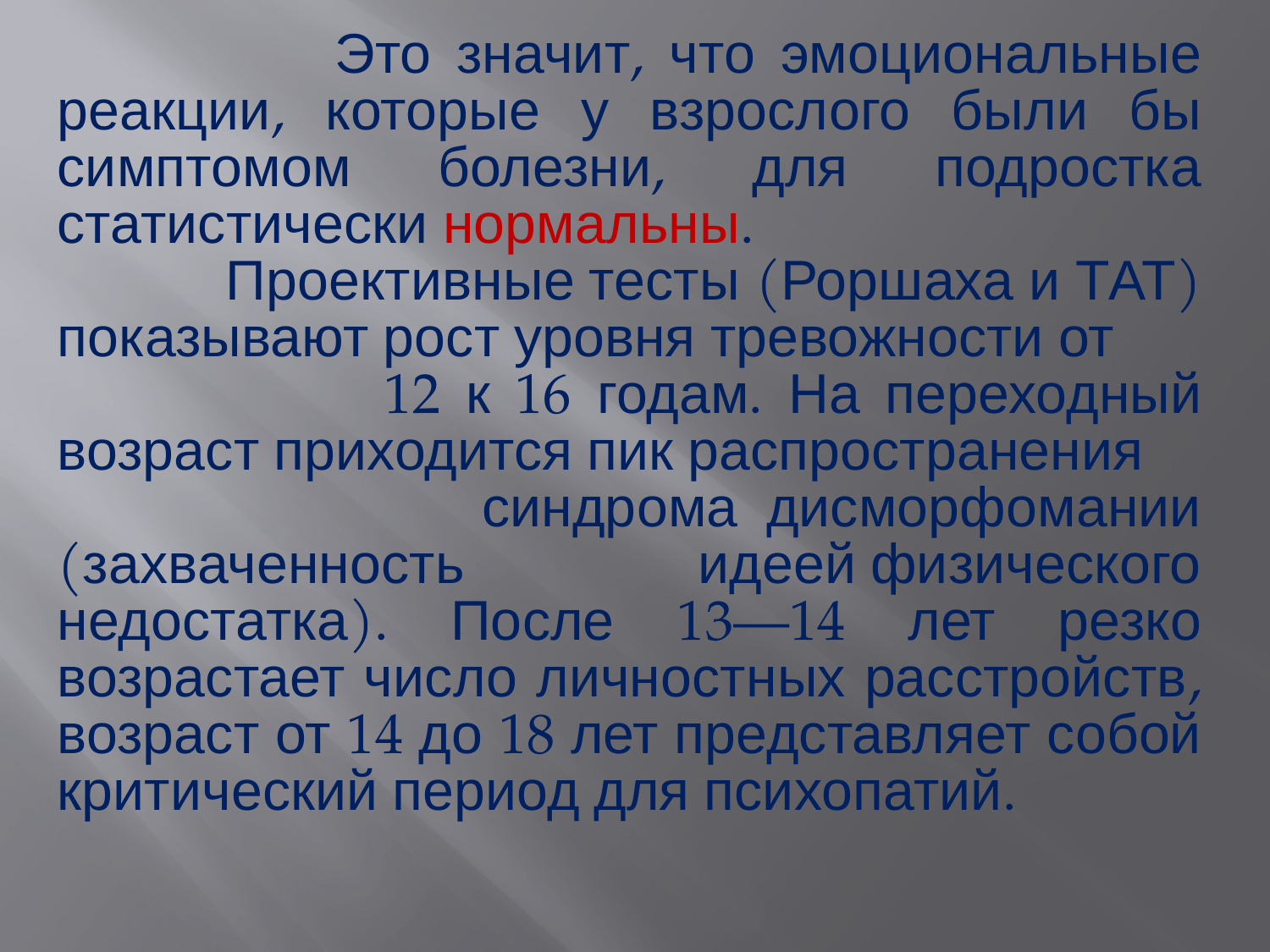

Это значит, что эмоциональные реакции, которые у взрослого были бы симптомом болезни, для подростка статистически нормальны.
           Проективные тесты (Роршаха и ТАТ) показывают рост уровня тревожности от                    12 к 16 годам. На переходный возраст приходится пик распространения                    синдрома дисморфомании (захваченность идеей физического недостатка). После 13—14 лет резко возрастает число личностных расстройств, возраст от 14 до 18 лет представляет собой критический период для психопатий.